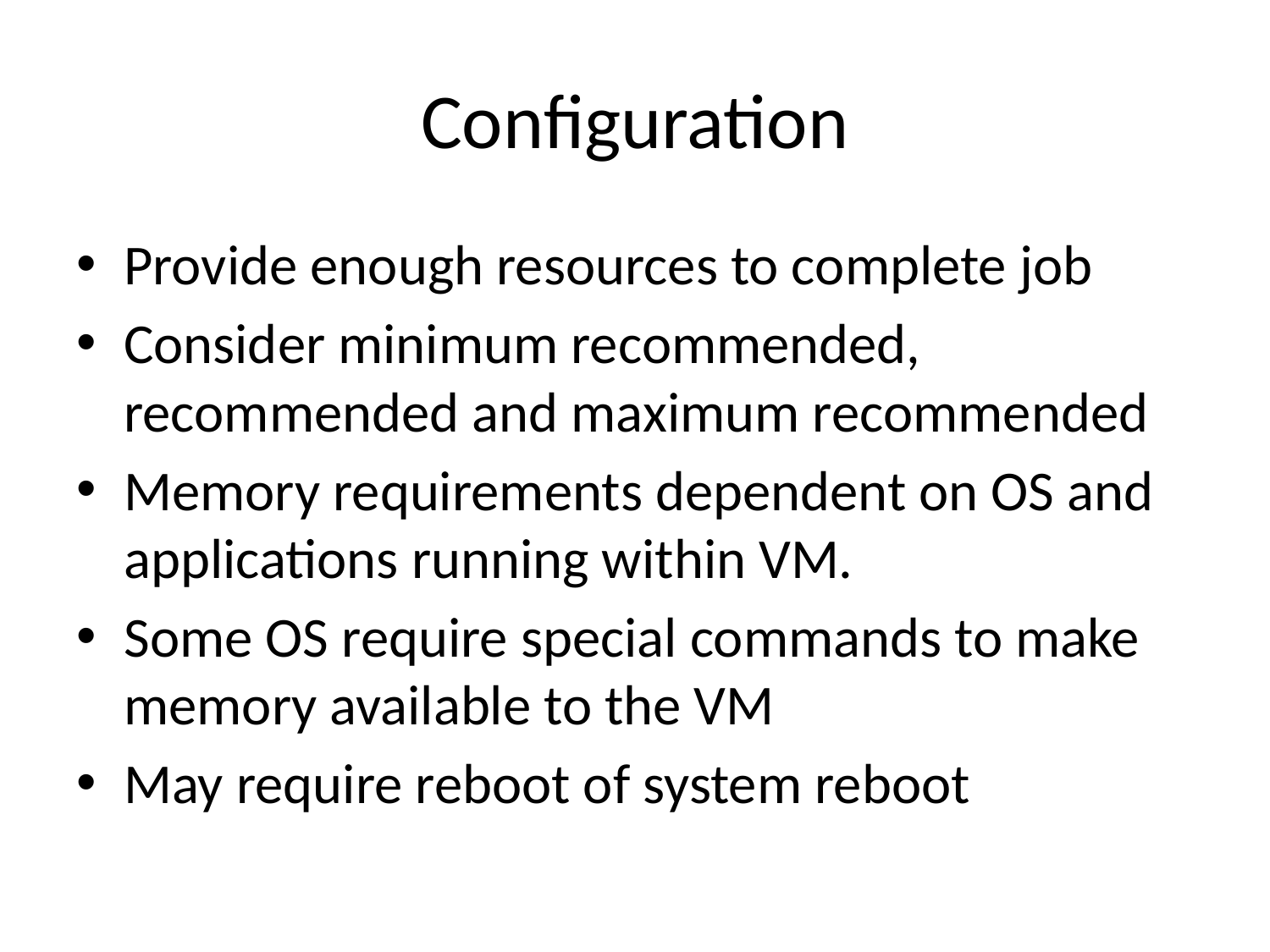

# Configuration
Provide enough resources to complete job
Consider minimum recommended, recommended and maximum recommended
Memory requirements dependent on OS and applications running within VM.
Some OS require special commands to make memory available to the VM
May require reboot of system reboot